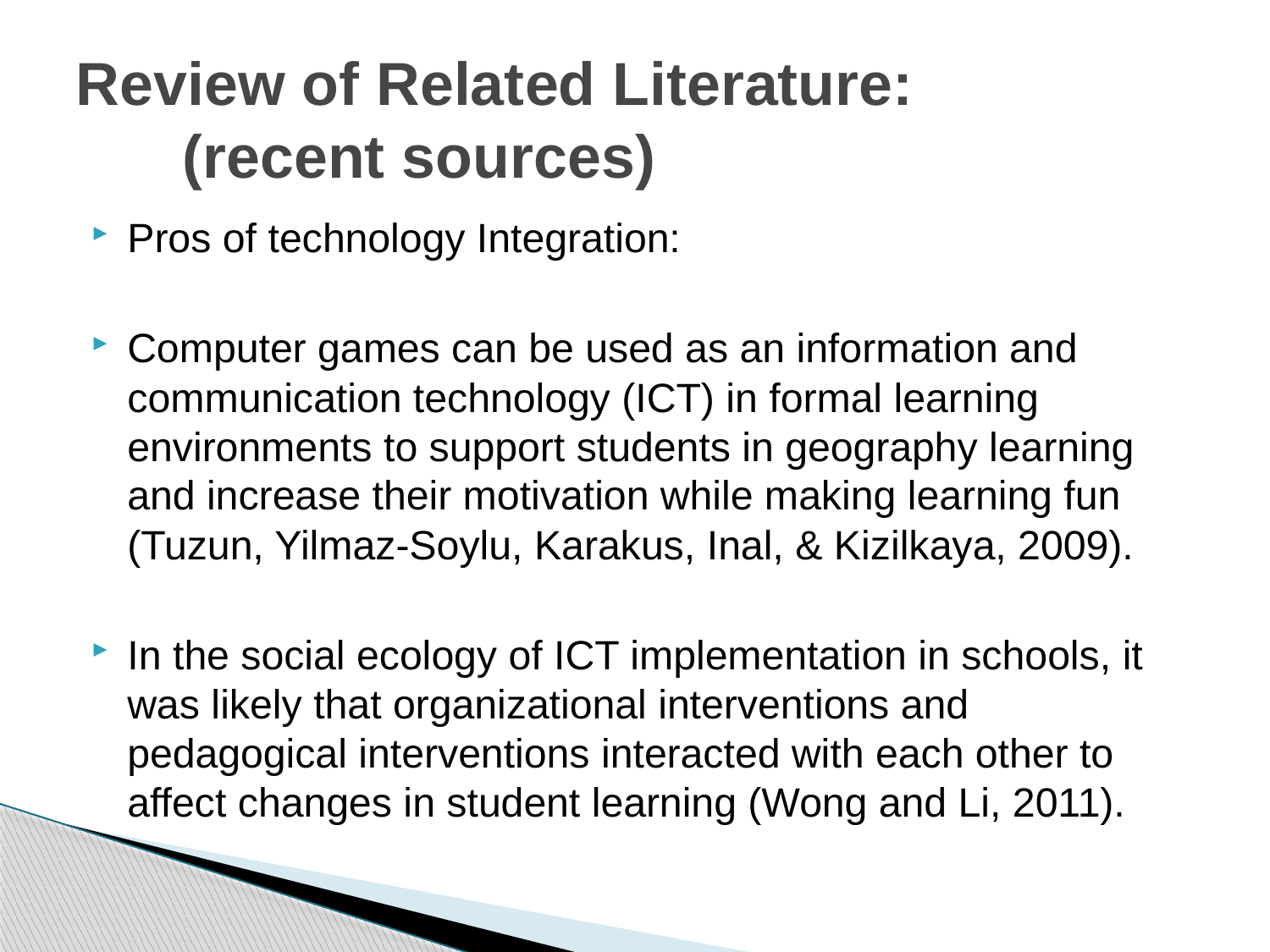

# Review of Related Literature: (recent sources)
Pros of technology Integration:

Computer games can be used as an information and communication technology (ICT) in formal learning environments to support students in geography learning and increase their motivation while making learning fun (Tuzun, Yilmaz-Soylu, Karakus, Inal, & Kizilkaya, 2009).

In the social ecology of ICT implementation in schools, it was likely that organizational interventions and pedagogical interventions interacted with each other to affect changes in student learning (Wong and Li, 2011).